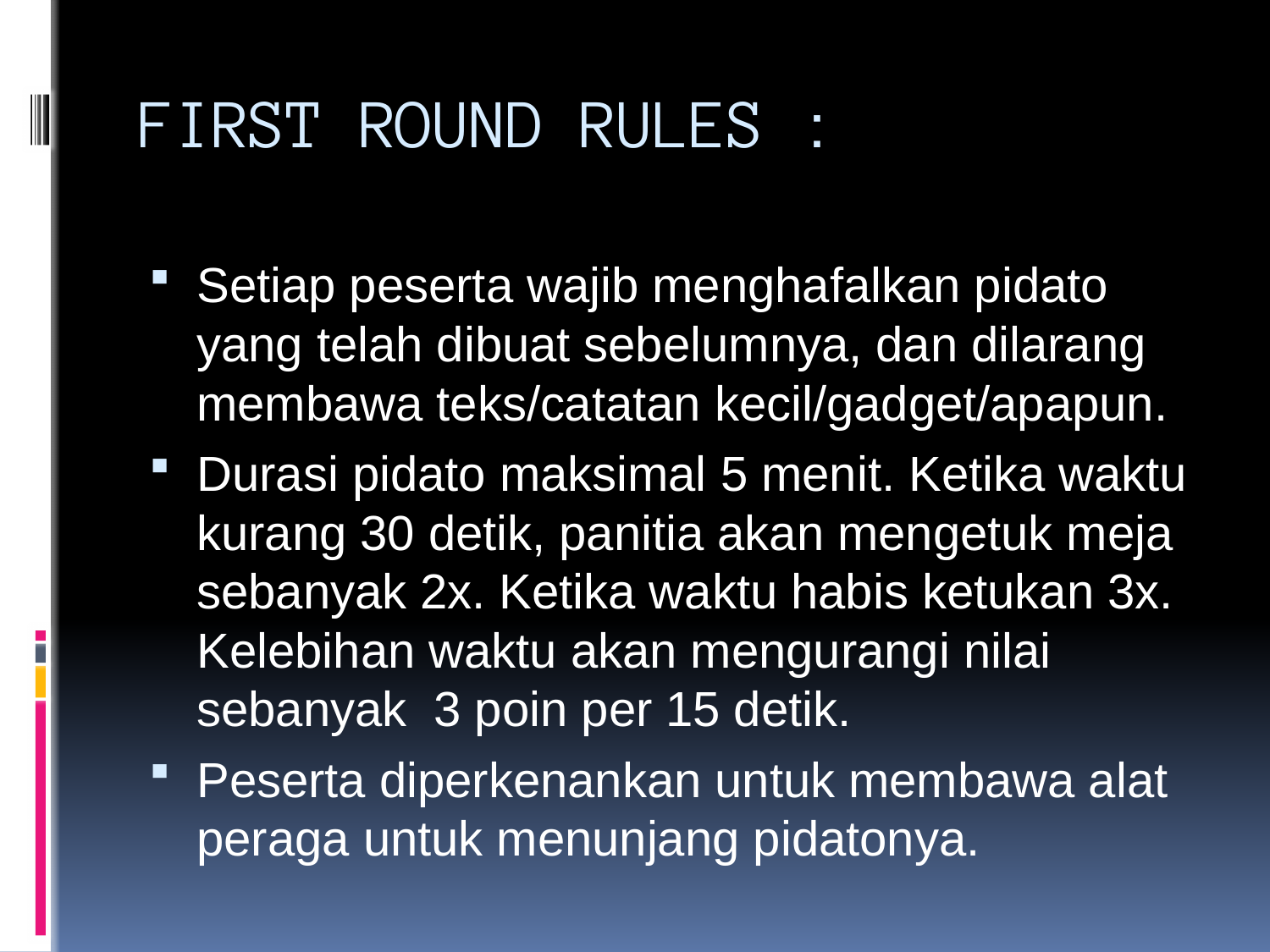

# FIRST ROUND RULES :
Setiap peserta wajib menghafalkan pidato yang telah dibuat sebelumnya, dan dilarang membawa teks/catatan kecil/gadget/apapun.
Durasi pidato maksimal 5 menit. Ketika waktu kurang 30 detik, panitia akan mengetuk meja sebanyak 2x. Ketika waktu habis ketukan 3x. Kelebihan waktu akan mengurangi nilai sebanyak  3 poin per 15 detik.
Peserta diperkenankan untuk membawa alat peraga untuk menunjang pidatonya.